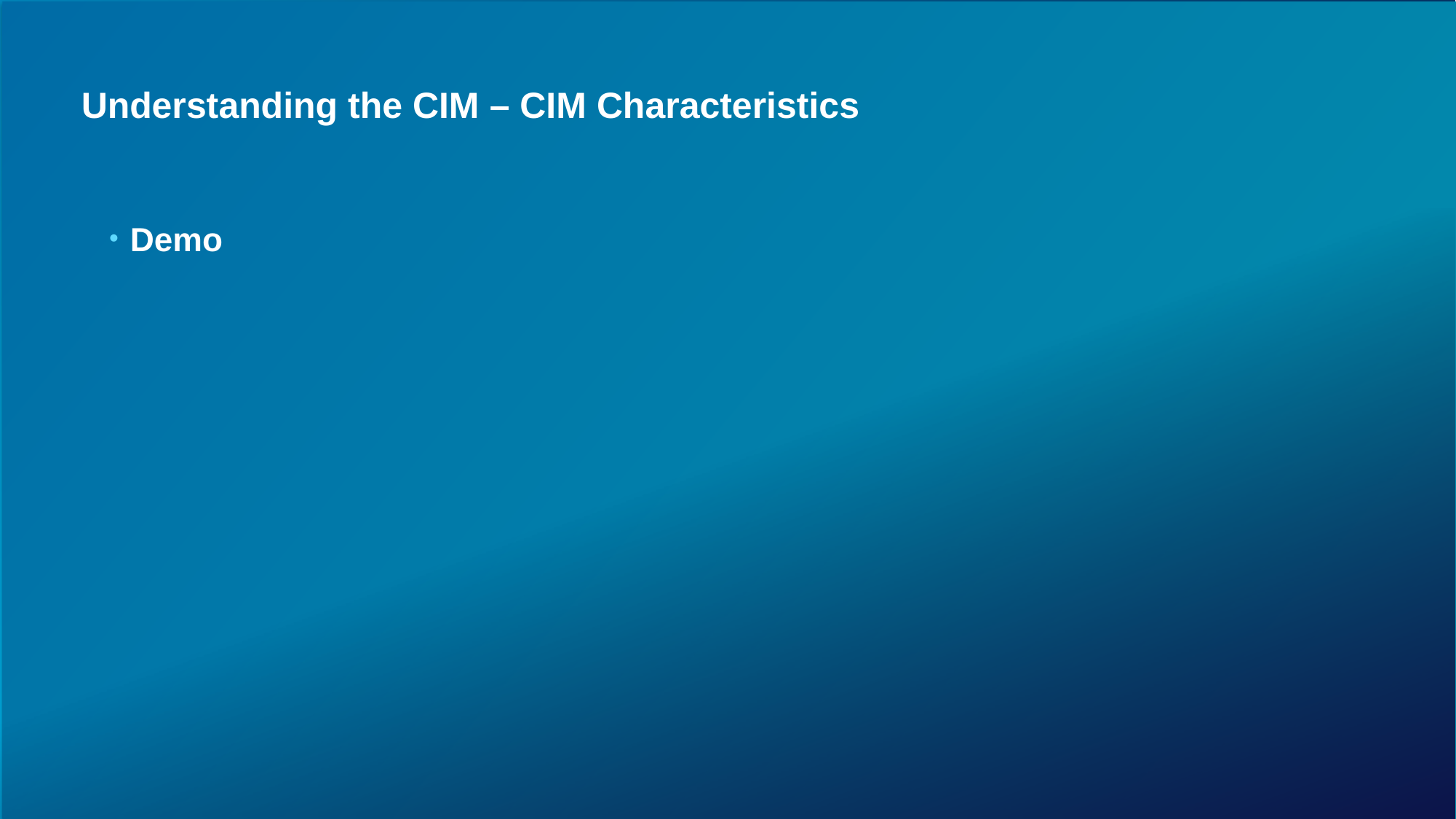

# Understanding the CIM – CIM Characteristics

Demo